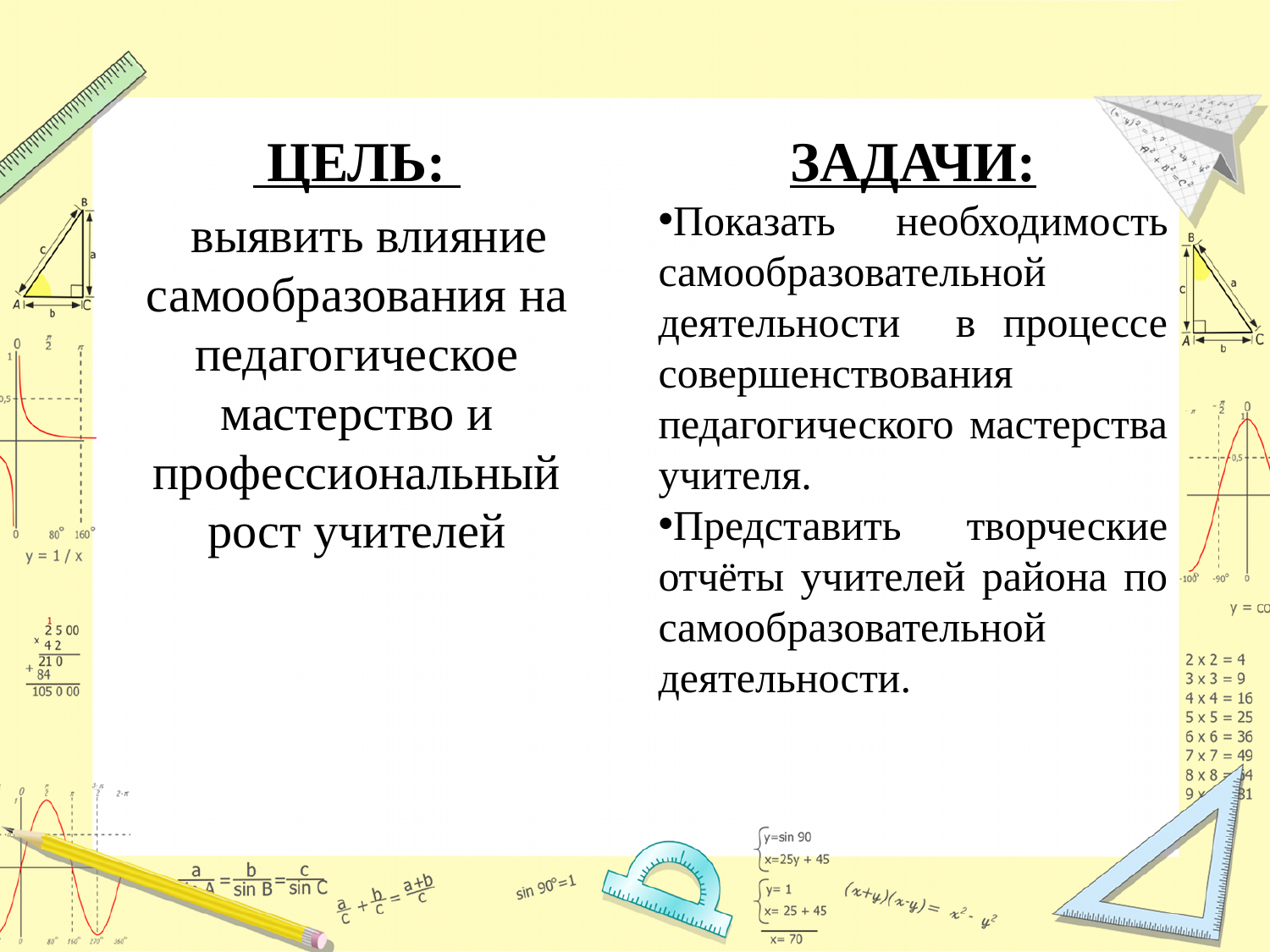

#
 ЦЕЛЬ:
  выявить влияние самообразования на педагогическое мастерство и профессиональный рост учителей
ЗАДАЧИ:
Показать необходимость самообразовательной деятельности  в процессе совершенствования педагогического мастерства учителя.
Представить  творческие отчёты учителей района по самообразовательной деятельности.